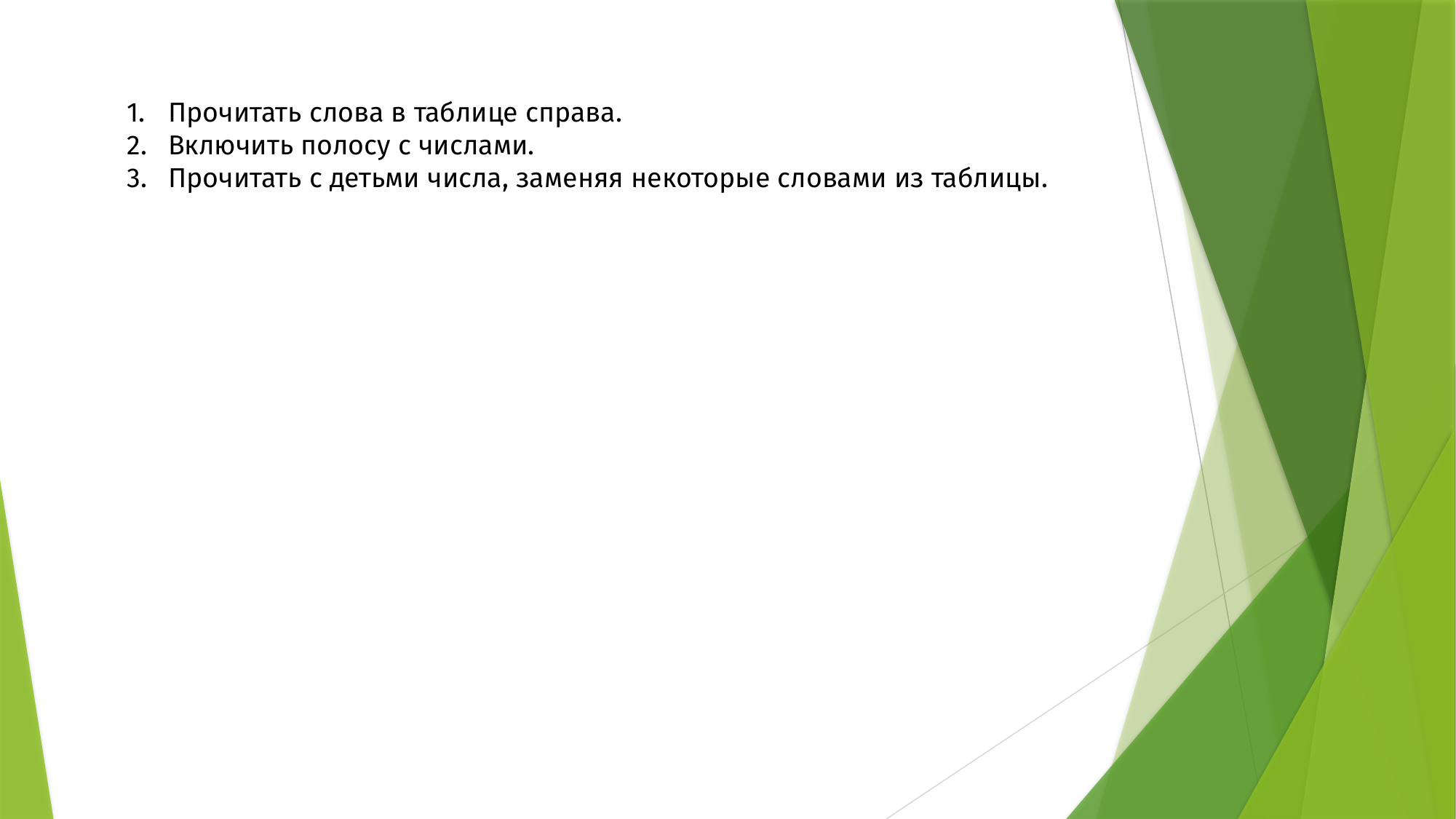

Прочитать слова в таблице справа.
Включить полосу с числами.
Прочитать с детьми числа, заменяя некоторые словами из таблицы.